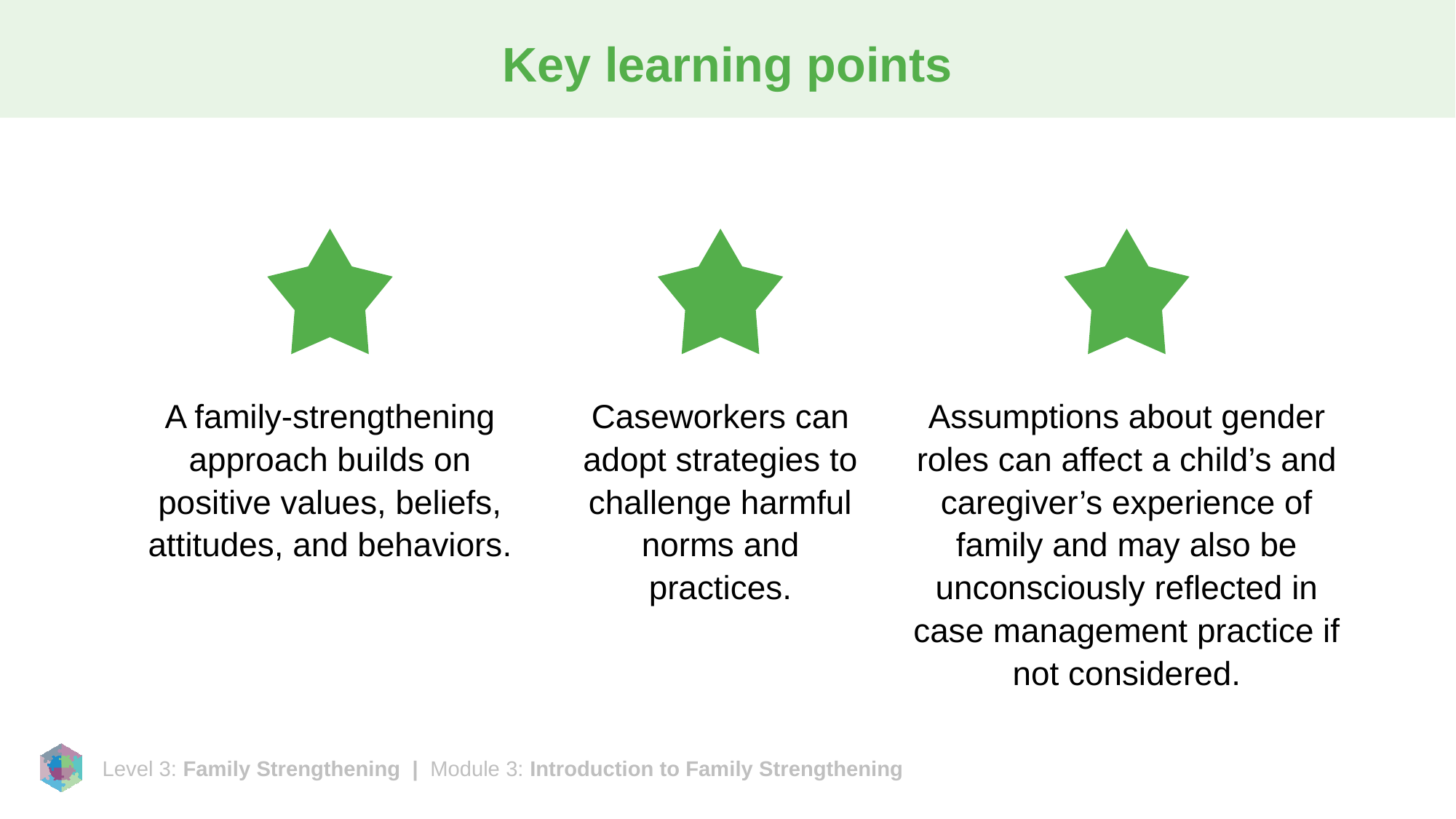

# Key learning points

A family-strengthening approach builds on positive values, beliefs, attitudes, and behaviors.
Caseworkers can adopt strategies to challenge harmful norms and practices.
Assumptions about gender roles can affect a child’s and caregiver’s experience of family and may also be unconsciously reflected in case management practice if not considered.